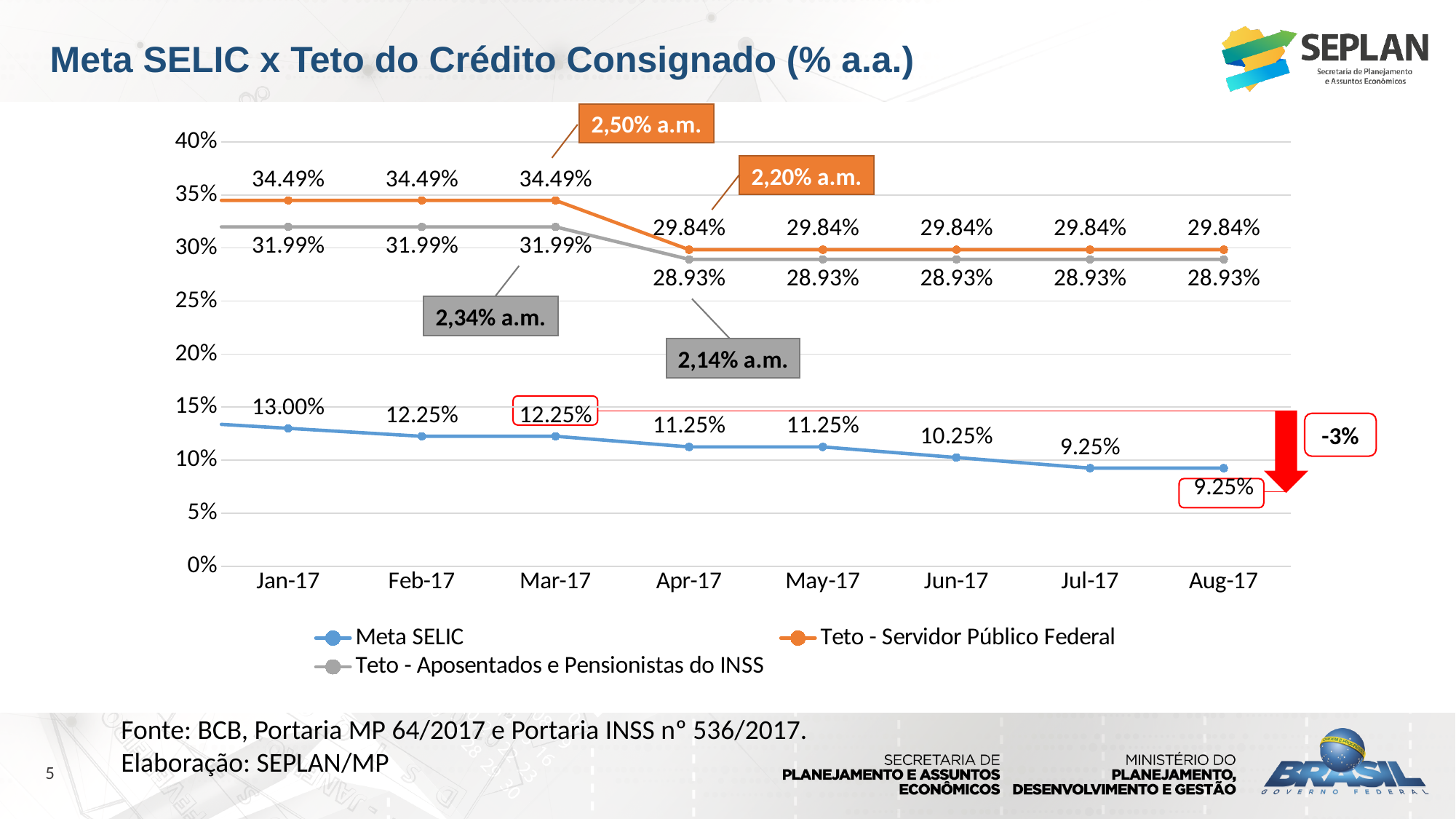

Meta SELIC x Teto do Crédito Consignado (% a.a.)
2,50% a.m.

### Chart

| Category | Meta SELIC | Teto - Servidor Público Federal | Teto - Aposentados e Pensionistas do INSS |
|---|---|---|---|
| 40603 | 0.1175 | 0.3448888242462975 | 0.3199119220683875 |
| 40634 | 0.12 | 0.3448888242462975 | 0.3199119220683875 |
| 40664 | 0.12 | 0.3448888242462975 | 0.3199119220683875 |
| 40695 | 0.1225 | 0.3448888242462975 | 0.3199119220683875 |
| 40725 | 0.125 | 0.3448888242462975 | 0.3199119220683875 |
| 40756 | 0.125 | 0.3448888242462975 | 0.3199119220683875 |
| 40787 | 0.12 | 0.3448888242462975 | 0.3199119220683875 |
| 40817 | 0.115 | 0.3448888242462975 | 0.3199119220683875 |
| 40848 | 0.115 | 0.3448888242462975 | 0.3199119220683875 |
| 40878 | 0.11 | 0.3448888242462975 | 0.3199119220683875 |
| 40909 | 0.105 | 0.3448888242462975 | 0.3199119220683875 |
| 40940 | 0.105 | 0.3448888242462975 | 0.3199119220683875 |
| 40969 | 0.0975 | 0.3448888242462975 | 0.3199119220683875 |
| 41000 | 0.09 | 0.3448888242462975 | 0.3199119220683875 |
| 41030 | 0.085 | 0.3448888242462975 | 0.3199119220683875 |
| 41061 | 0.085 | 0.3448888242462975 | 0.28928889574814853 |
| 41091 | 0.08 | 0.3448888242462975 | 0.28928889574814853 |
| 41122 | 0.075 | 0.3448888242462975 | 0.28928889574814853 |
| 41153 | 0.075 | 0.3448888242462975 | 0.28928889574814853 |
| 41183 | 0.0725 | 0.3448888242462975 | 0.28928889574814853 |
| 41214 | 0.0725 | 0.3448888242462975 | 0.28928889574814853 |
| 41244 | 0.0725 | 0.3448888242462975 | 0.28928889574814853 |
| 41275 | 0.0725 | 0.3448888242462975 | 0.28928889574814853 |
| 41306 | 0.0725 | 0.3448888242462975 | 0.28928889574814853 |
| 41334 | 0.0725 | 0.3448888242462975 | 0.28928889574814853 |
| 41365 | 0.075 | 0.3448888242462975 | 0.28928889574814853 |
| 41395 | 0.08 | 0.3448888242462975 | 0.28928889574814853 |
| 41426 | 0.08 | 0.3448888242462975 | 0.28928889574814853 |
| 41456 | 0.085 | 0.3448888242462975 | 0.28928889574814853 |
| 41487 | 0.09 | 0.3448888242462975 | 0.28928889574814853 |
| 41518 | 0.09 | 0.3448888242462975 | 0.28928889574814853 |
| 41548 | 0.095 | 0.3448888242462975 | 0.28928889574814853 |
| 41579 | 0.1 | 0.3448888242462975 | 0.28928889574814853 |
| 41609 | 0.1 | 0.3448888242462975 | 0.28928889574814853 |
| 41640 | 0.105 | 0.3448888242462975 | 0.28928889574814853 |
| 41671 | 0.1075 | 0.3448888242462975 | 0.28928889574814853 |
| 41699 | 0.1075 | 0.3448888242462975 | 0.28928889574814853 |
| 41730 | 0.11 | 0.3448888242462975 | 0.28928889574814853 |
| 41760 | 0.11 | 0.3448888242462975 | 0.28928889574814853 |
| 41791 | 0.11 | 0.3448888242462975 | 0.28928889574814853 |
| 41821 | 0.11 | 0.3448888242462975 | 0.28928889574814853 |
| 41852 | 0.11 | 0.3448888242462975 | 0.28928889574814853 |
| 41883 | 0.11 | 0.3448888242462975 | 0.28928889574814853 |
| 41913 | 0.1125 | 0.3448888242462975 | 0.28928889574814853 |
| 41944 | 0.1125 | 0.3448888242462975 | 0.28928889574814853 |
| 41974 | 0.1175 | 0.3448888242462975 | 0.28928889574814853 |
| 42005 | 0.1225 | 0.3448888242462975 | 0.28928889574814853 |
| 42036 | 0.1225 | 0.3448888242462975 | 0.28928889574814853 |
| 42064 | 0.1275 | 0.3448888242462975 | 0.28928889574814853 |
| 42095 | 0.1325 | 0.3448888242462975 | 0.28928889574814853 |
| 42125 | 0.1325 | 0.3448888242462975 | 0.28928889574814853 |
| 42156 | 0.1375 | 0.3448888242462975 | 0.28928889574814853 |
| 42186 | 0.1425 | 0.3448888242462975 | 0.28928889574814853 |
| 42217 | 0.1425 | 0.3448888242462975 | 0.28928889574814853 |
| 42248 | 0.1425 | 0.3448888242462975 | 0.28928889574814853 |
| 42278 | 0.1425 | 0.3448888242462975 | 0.3199119220683875 |
| 42309 | 0.1425 | 0.3448888242462975 | 0.3199119220683875 |
| 42339 | 0.1425 | 0.3448888242462975 | 0.3199119220683875 |
| 42370 | 0.1425 | 0.3448888242462975 | 0.3199119220683875 |
| 42401 | 0.1425 | 0.3448888242462975 | 0.3199119220683875 |
| 42430 | 0.1425 | 0.3448888242462975 | 0.3199119220683875 |
| 42461 | 0.1425 | 0.3448888242462975 | 0.3199119220683875 |
| 42491 | 0.1425 | 0.3448888242462975 | 0.3199119220683875 |
| 42522 | 0.1425 | 0.3448888242462975 | 0.3199119220683875 |
| 42552 | 0.1425 | 0.3448888242462975 | 0.3199119220683875 |
| 42583 | 0.1425 | 0.3448888242462975 | 0.3199119220683875 |
| 42614 | 0.1425 | 0.3448888242462975 | 0.3199119220683875 |
| 42644 | 0.14 | 0.3448888242462975 | 0.3199119220683875 |
| 42675 | 0.14 | 0.3448888242462975 | 0.3199119220683875 |
| 42705 | 0.1375 | 0.3448888242462975 | 0.3199119220683875 |
| 42736 | 0.13 | 0.3448888242462975 | 0.3199119220683875 |
| 42767 | 0.1225 | 0.3448888242462975 | 0.3199119220683875 |
| 42795 | 0.1225 | 0.3448888242462975 | 0.3199119220683875 |
| 42826 | 0.1125 | 0.29840670516253787 | 0.28928889574814853 |
| 42856 | 0.1125 | 0.29840670516253787 | 0.28928889574814853 |
| 42887 | 0.1025 | 0.29840670516253787 | 0.28928889574814853 |
| 42917 | 0.0925 | 0.29840670516253787 | 0.28928889574814853 |
| 42948 | 0.0925 | 0.29840670516253787 | 0.28928889574814853 |
2,20% a.m.
2,34% a.m.
2,14% a.m.

-3%

Fonte: BCB, Portaria MP 64/2017 e Portaria INSS nº 536/2017. Elaboração: SEPLAN/MP
5